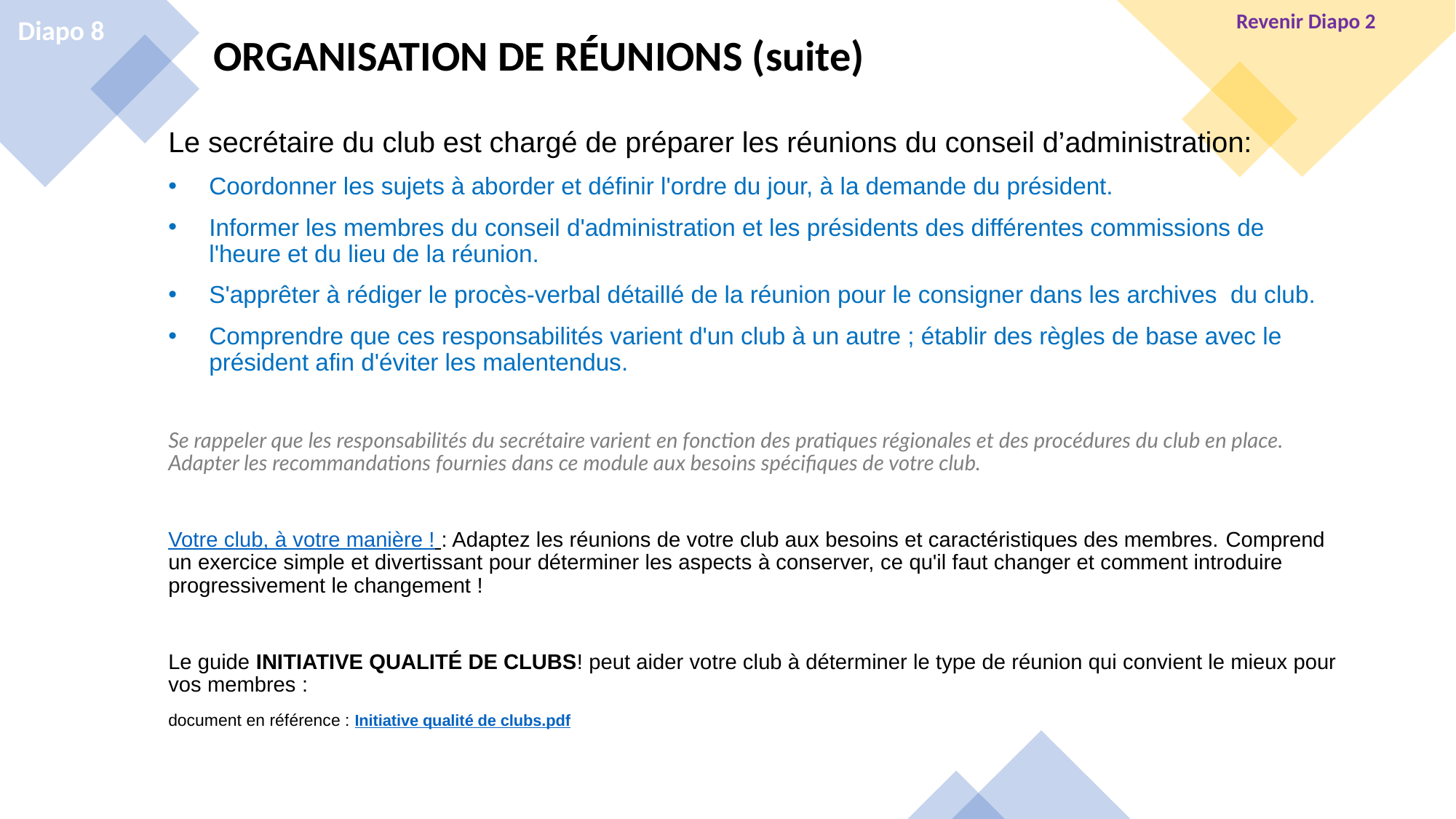

Revenir Diapo 2
Diapo 8
ORGANISATION DE RÉUNIONS (suite)

Le secrétaire du club est chargé de préparer les réunions du conseil d’administration:
Coordonner les sujets à aborder et définir l'ordre du jour, à la demande du président.
Informer les membres du conseil d'administration et les présidents des différentes commissions de l'heure et du lieu de la réunion.
S'apprêter à rédiger le procès-verbal détaillé de la réunion pour le consigner dans les archives  du club.
Comprendre que ces responsabilités varient d'un club à un autre ; établir des règles de base avec le président afin d'éviter les malentendus.

Se rappeler que les responsabilités du secrétaire varient en fonction des pratiques régionales et des procédures du club en place. Adapter les recommandations fournies dans ce module aux besoins spécifiques de votre club.

Votre club, à votre manière ! : Adaptez les réunions de votre club aux besoins et caractéristiques des membres. Comprend un exercice simple et divertissant pour déterminer les aspects à conserver, ce qu'il faut changer et comment introduire progressivement le changement !

Le guide INITIATIVE QUALITÉ DE CLUBS! peut aider votre club à déterminer le type de réunion qui convient le mieux pour vos membres :
document en référence : Initiative qualité de clubs.pdf